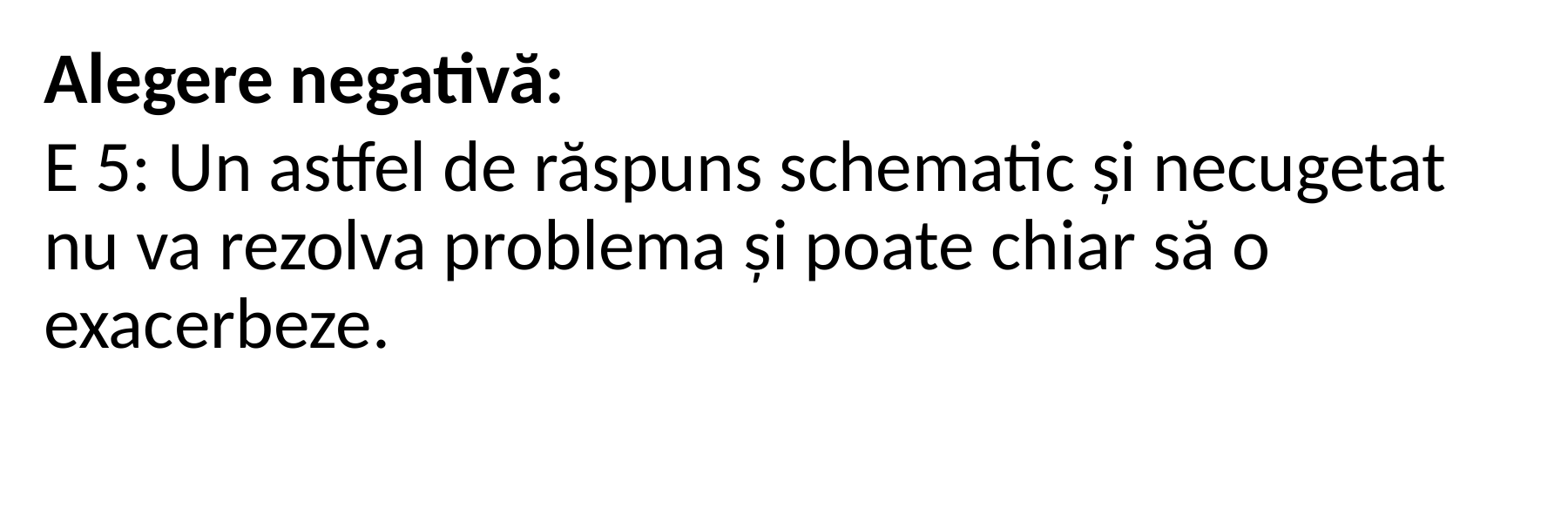

Alegere negativă:
E 5: Un astfel de răspuns schematic și necugetat nu va rezolva problema și poate chiar să o exacerbeze.